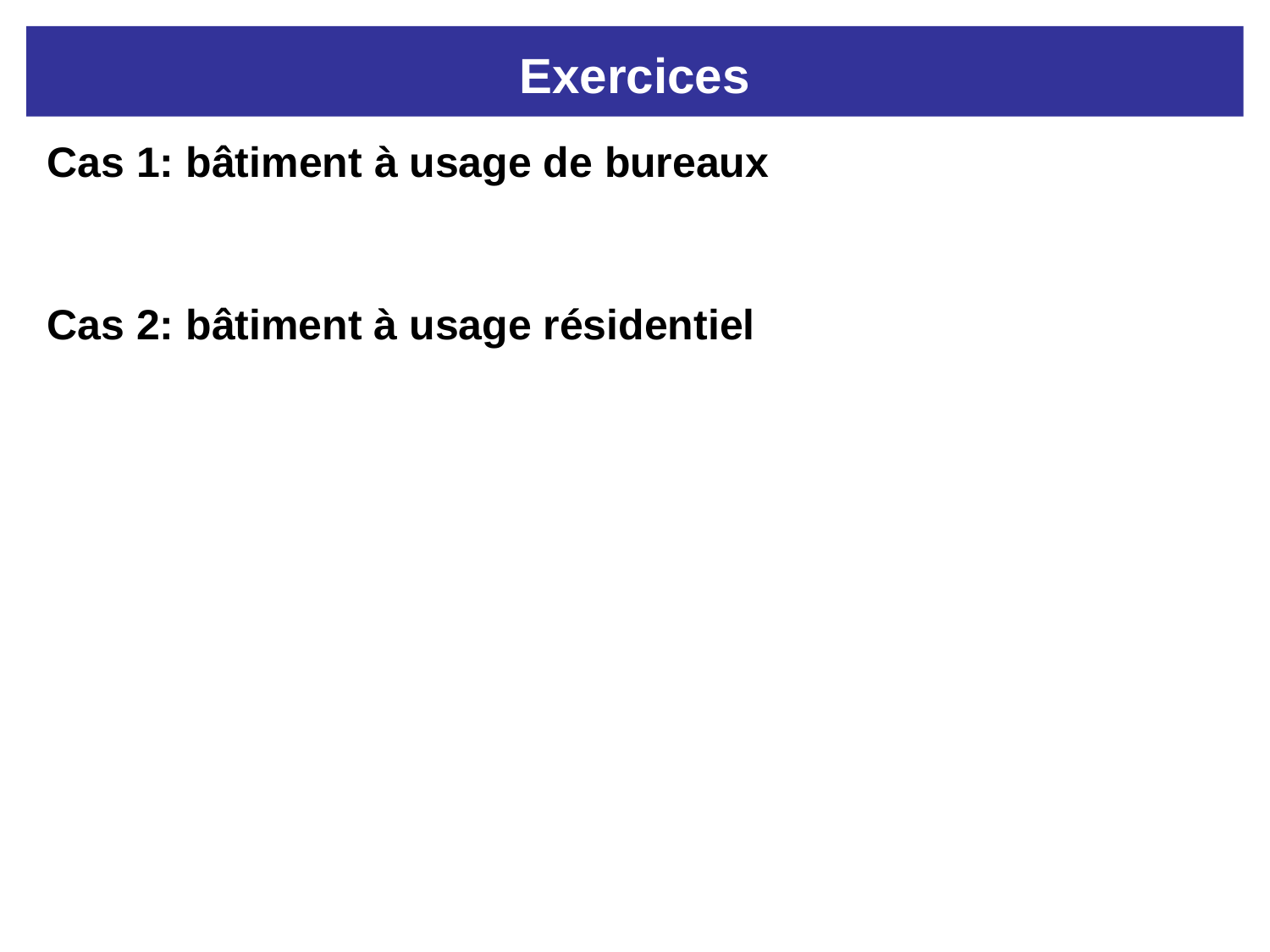

Exercices

Cas 1: bâtiment à usage de bureaux

Cas 2: bâtiment à usage résidentiel